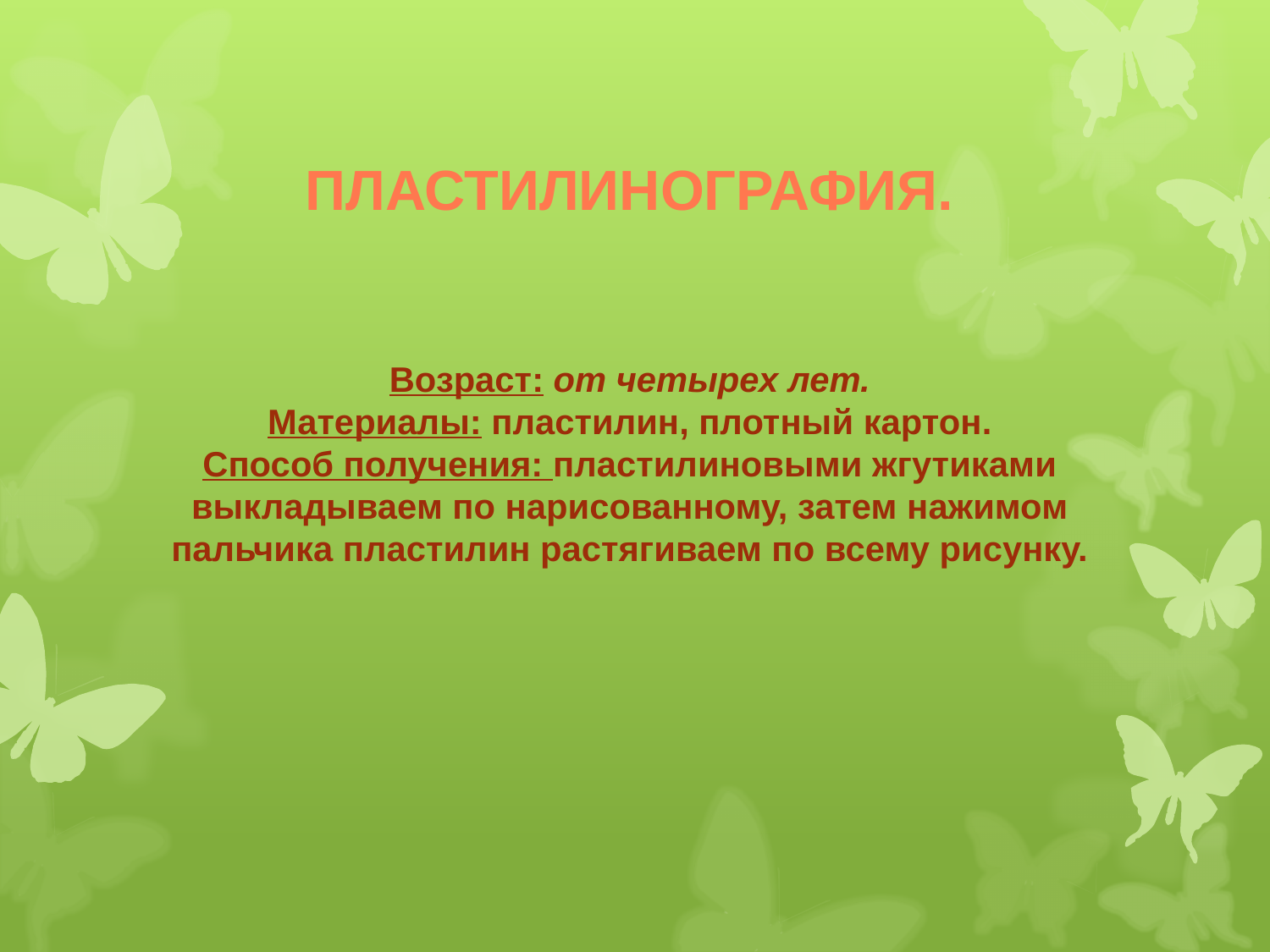

# Пластилинография. Возраст: от четырех лет. Материалы: пластилин, плотный картон. Способ получения: пластилиновыми жгутиками выкладываем по нарисованному, затем нажимом пальчика пластилин растягиваем по всему рисунку.